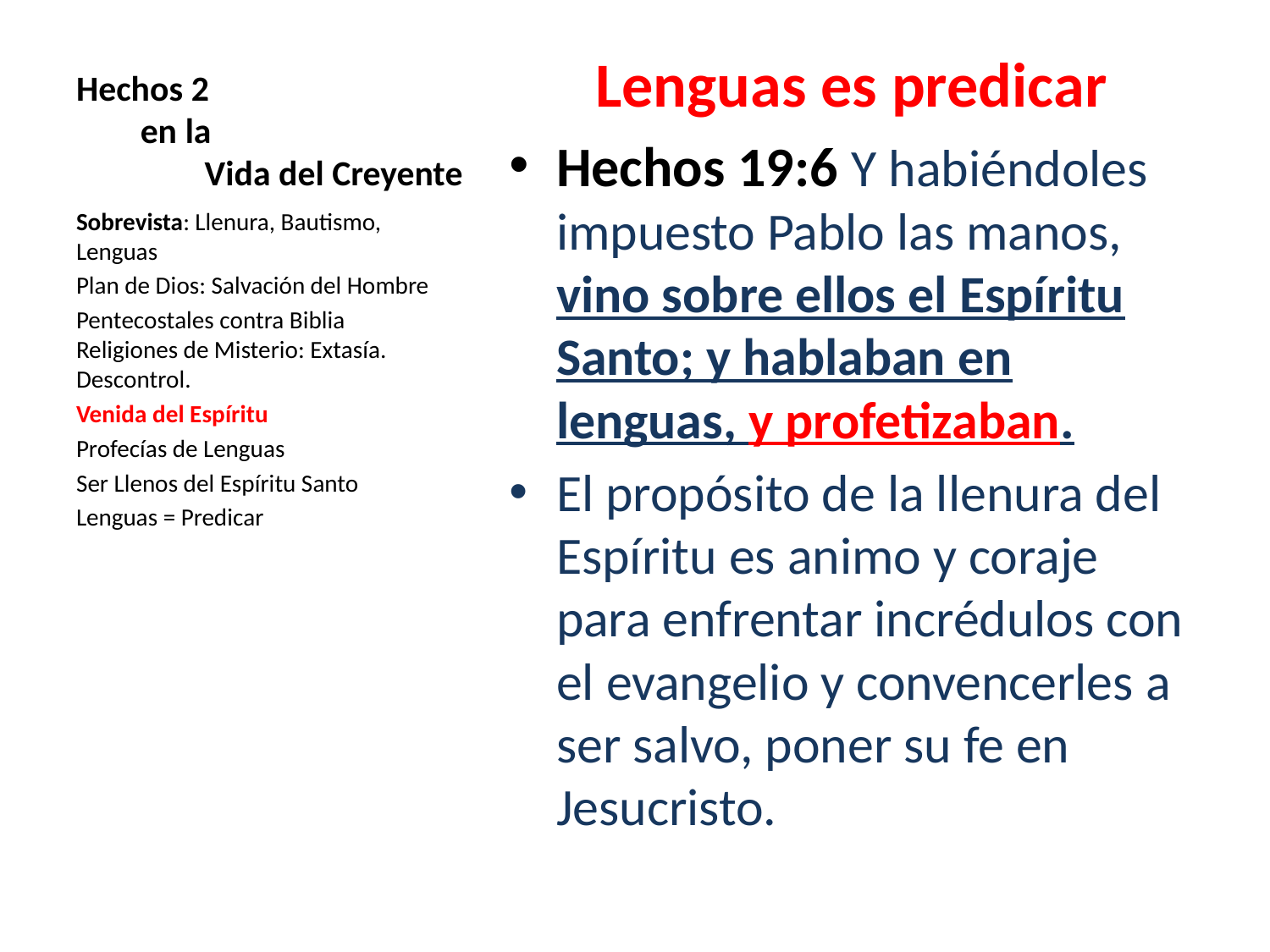

# Hechos 2 en la Vida del Creyente
Lenguas es predicar
Hechos 19:6 Y habiéndoles impuesto Pablo las manos, vino sobre ellos el Espíritu Santo; y hablaban en lenguas, y profetizaban.
El propósito de la llenura del Espíritu es animo y coraje para enfrentar incrédulos con el evangelio y convencerles a ser salvo, poner su fe en Jesucristo.
Sobrevista: Llenura, Bautismo,  Lenguas
Plan de Dios: Salvación del Hombre
Pentecostales contra Biblia
Religiones de Misterio: Extasía. Descontrol.
Venida del Espíritu
Profecías de Lenguas
Ser Llenos del Espíritu Santo
Lenguas = Predicar